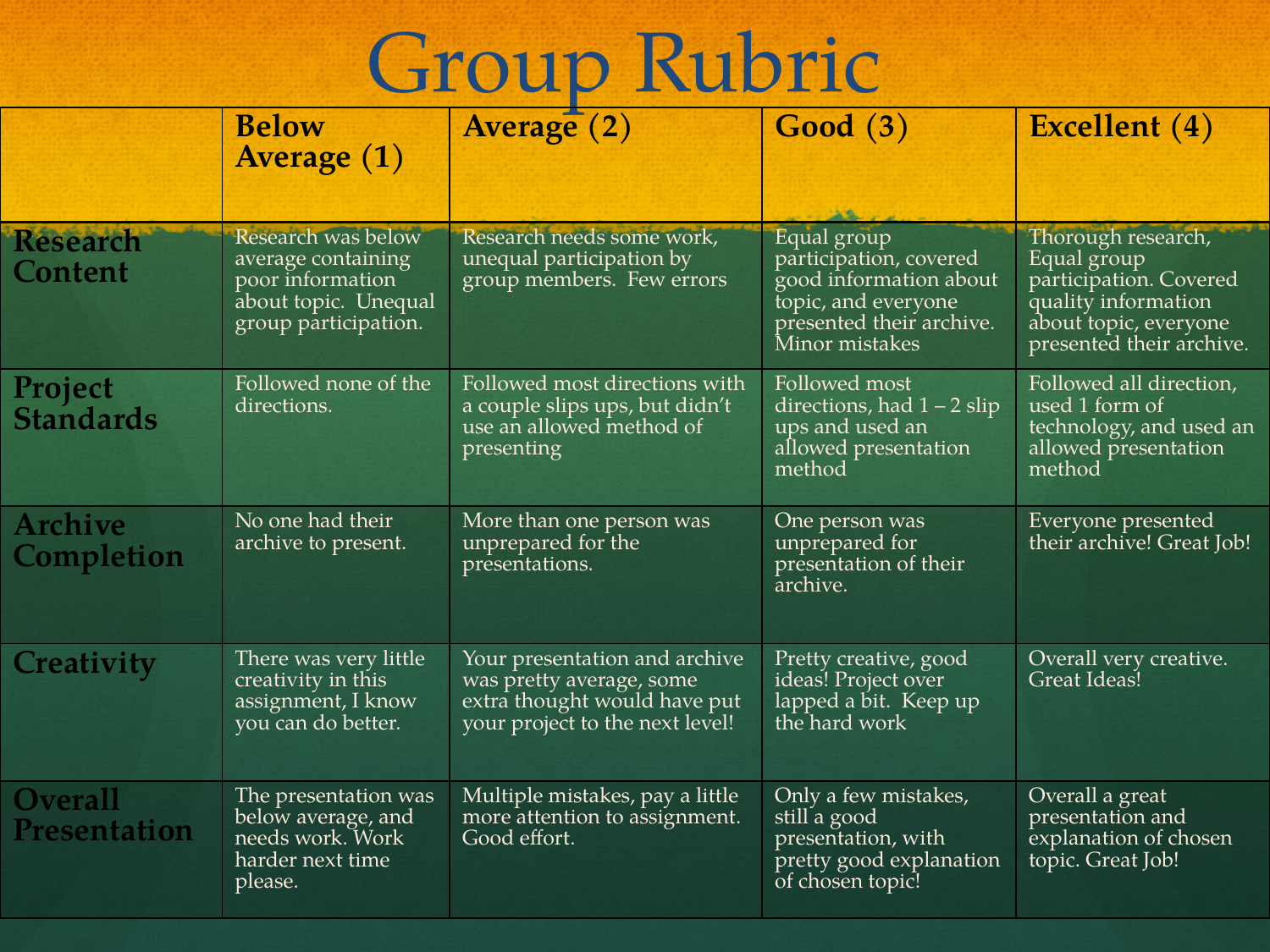

# Group Rubric
|  | Below Average (1) | Average (2) | Good (3) | Excellent (4) |
| --- | --- | --- | --- | --- |
| Research Content | Research was below average containing poor information about topic. Unequal group participation. | Research needs some work, unequal participation by group members. Few errors | Equal group participation, covered good information about topic, and everyone presented their archive. Minor mistakes | Thorough research, Equal group participation. Covered quality information about topic, everyone presented their archive. |
| Project Standards | Followed none of the directions. | Followed most directions with a couple slips ups, but didn’t use an allowed method of presenting | Followed most directions, had 1 – 2 slip ups and used an allowed presentation method | Followed all direction, used 1 form of technology, and used an allowed presentation method |
| Archive Completion | No one had their archive to present. | More than one person was unprepared for the presentations. | One person was unprepared for presentation of their archive. | Everyone presented their archive! Great Job! |
| Creativity | There was very little creativity in this assignment, I know you can do better. | Your presentation and archive was pretty average, some extra thought would have put your project to the next level! | Pretty creative, good ideas! Project over lapped a bit. Keep up the hard work | Overall very creative. Great Ideas! |
| Overall Presentation | The presentation was below average, and needs work. Work harder next time please. | Multiple mistakes, pay a little more attention to assignment. Good effort. | Only a few mistakes, still a good presentation, with pretty good explanation of chosen topic! | Overall a great presentation and explanation of chosen topic. Great Job! |